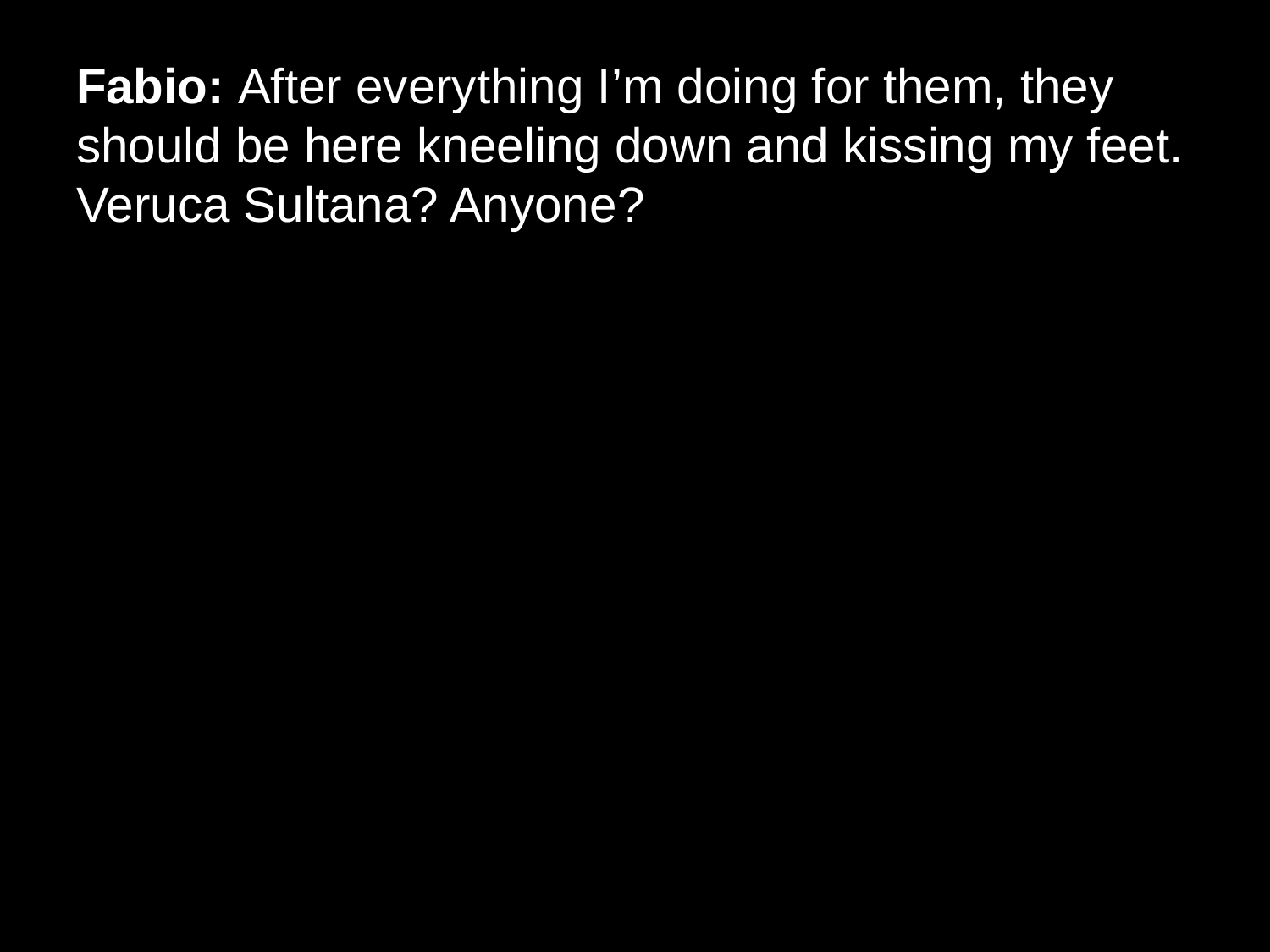

# Fabio: After everything I’m doing for them, they should be here kneeling down and kissing my feet. Veruca Sultana? Anyone?